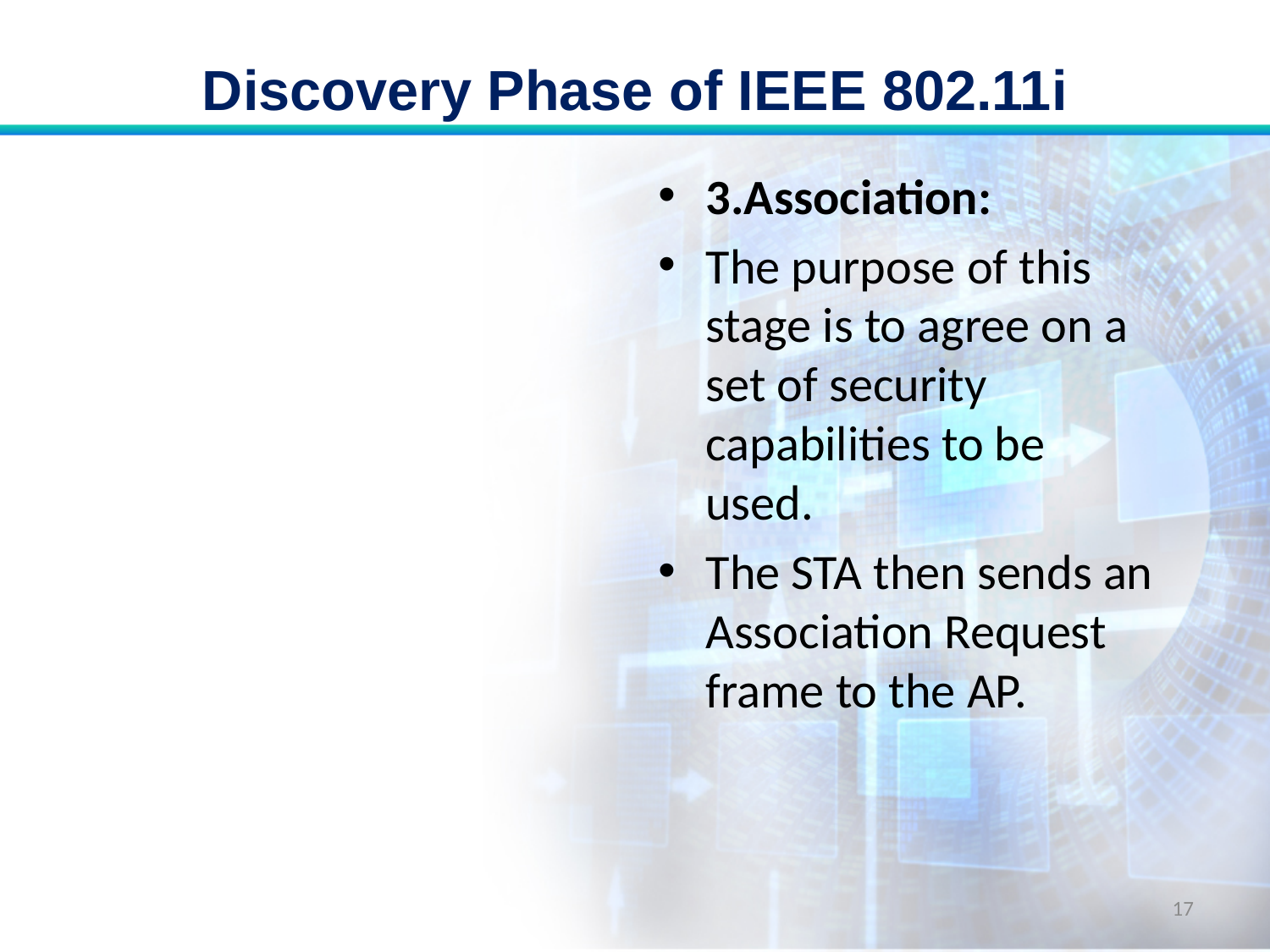

# Discovery Phase of IEEE 802.11i
3.Association:
The purpose of this stage is to agree on a set of security capabilities to be used.
The STA then sends an Association Request frame to the AP.
17